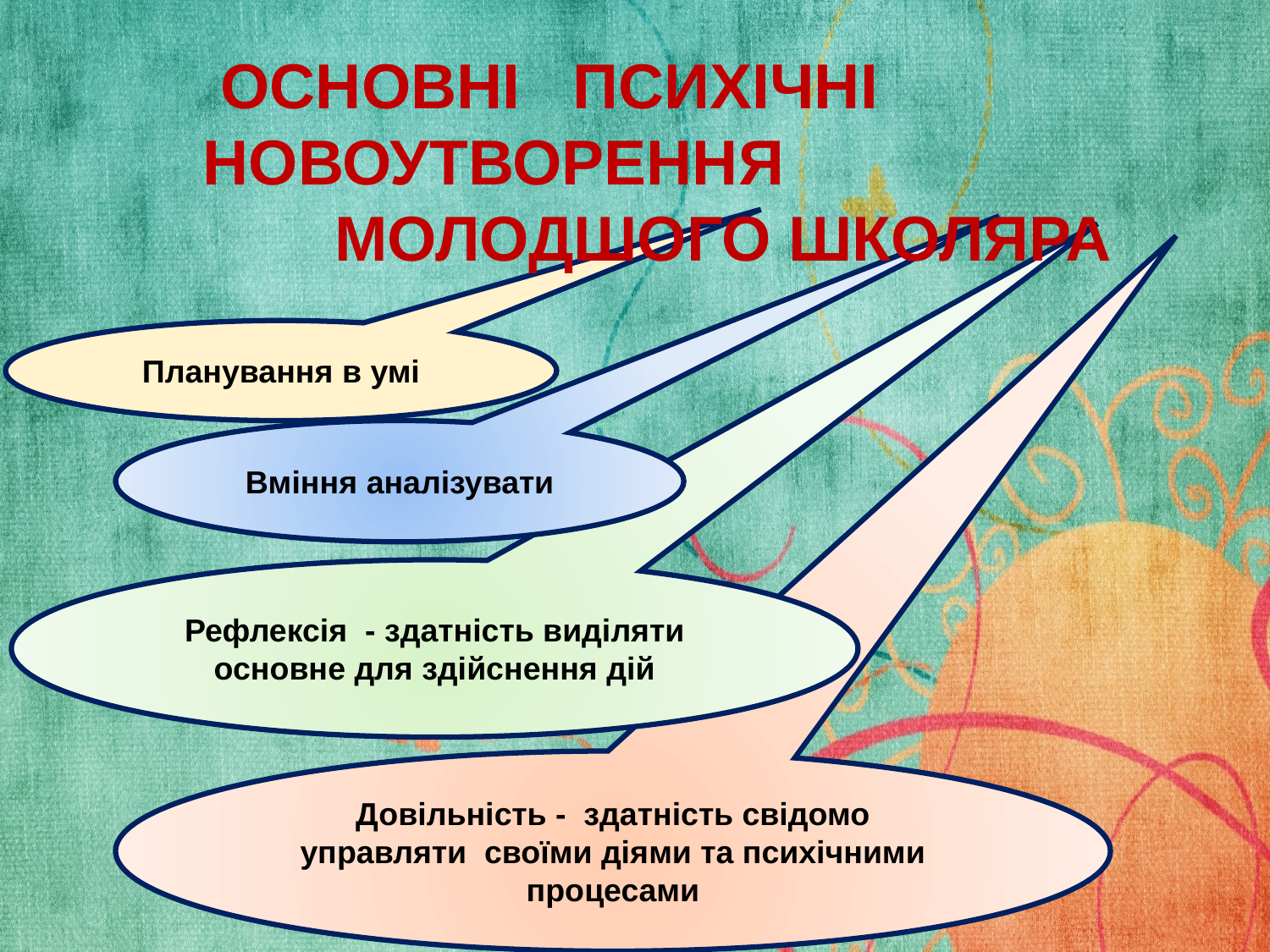

Основні   психічні   новоутворення
молодшого школяра

Планування в умі

Вміння аналізувати

Рефлексія  - здатність виділяти основне для здійснення дій

Довільність -  здатність свідомо управляти  своїми діями та психічними процесами